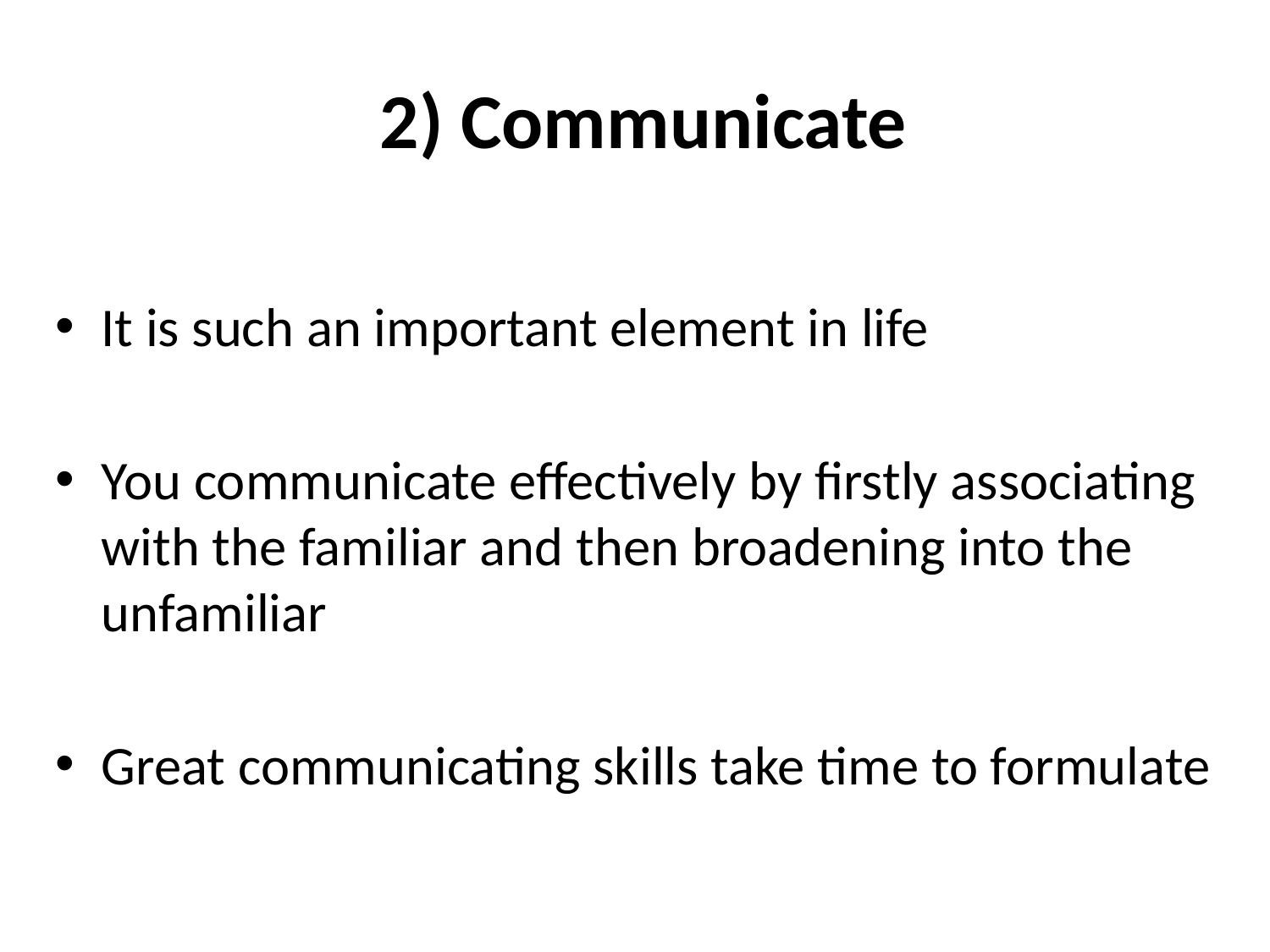

# 2) Communicate
It is such an important element in life

You communicate effectively by firstly associating with the familiar and then broadening into the unfamiliar

Great communicating skills take time to formulate